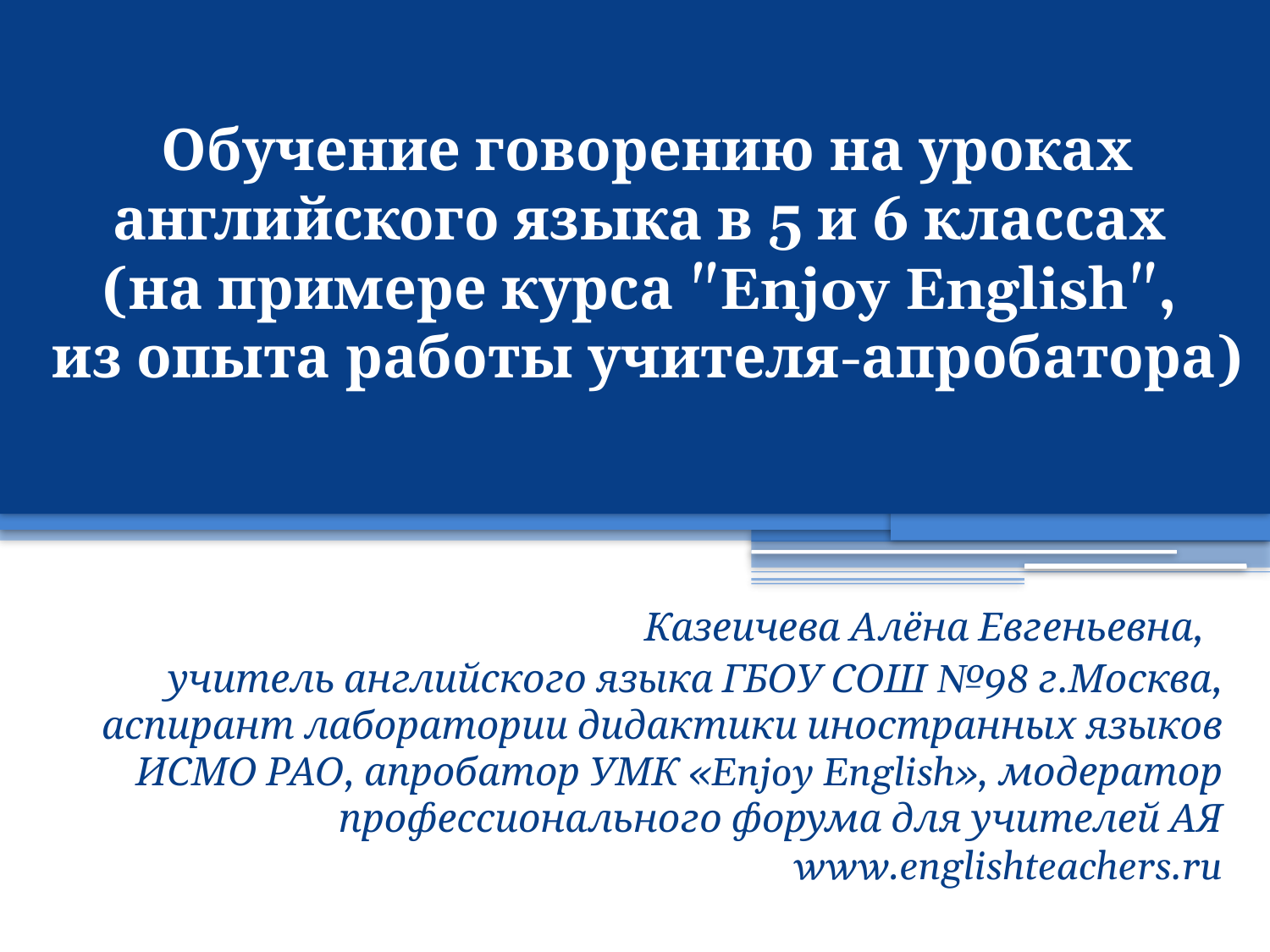

# Обучение говорению на уроках английского языка в 5 и 6 классах (на примере курса "Enjoy English", из опыта работы учителя-апробатора)
Казеичева Алёна Евгеньевна,
учитель английского языка ГБОУ СОШ №98 г.Москва, аспирант лаборатории дидактики иностранных языков ИСМО РАО, апробатор УМК «Enjoy English», модератор профессионального форума для учителей АЯ www.englishteachers.ru